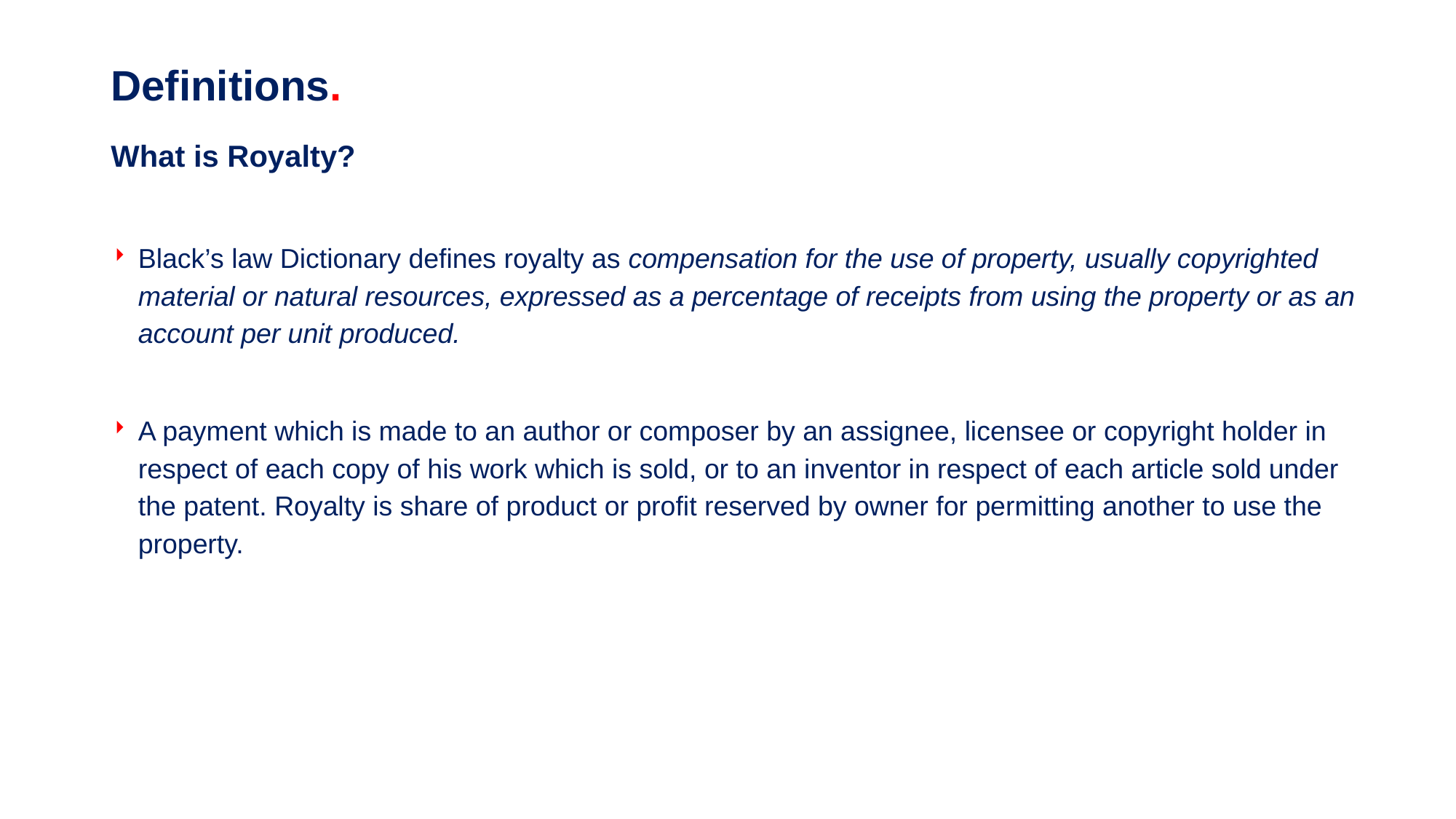

# Definitions.
What is Royalty?

Black’s law Dictionary defines royalty as compensation for the use of property, usually copyrighted material or natural resources, expressed as a percentage of receipts from using the property or as an account per unit produced.

A payment which is made to an author or composer by an assignee, licensee or copyright holder in respect of each copy of his work which is sold, or to an inventor in respect of each article sold under the patent. Royalty is share of product or profit reserved by owner for permitting another to use the property.

22